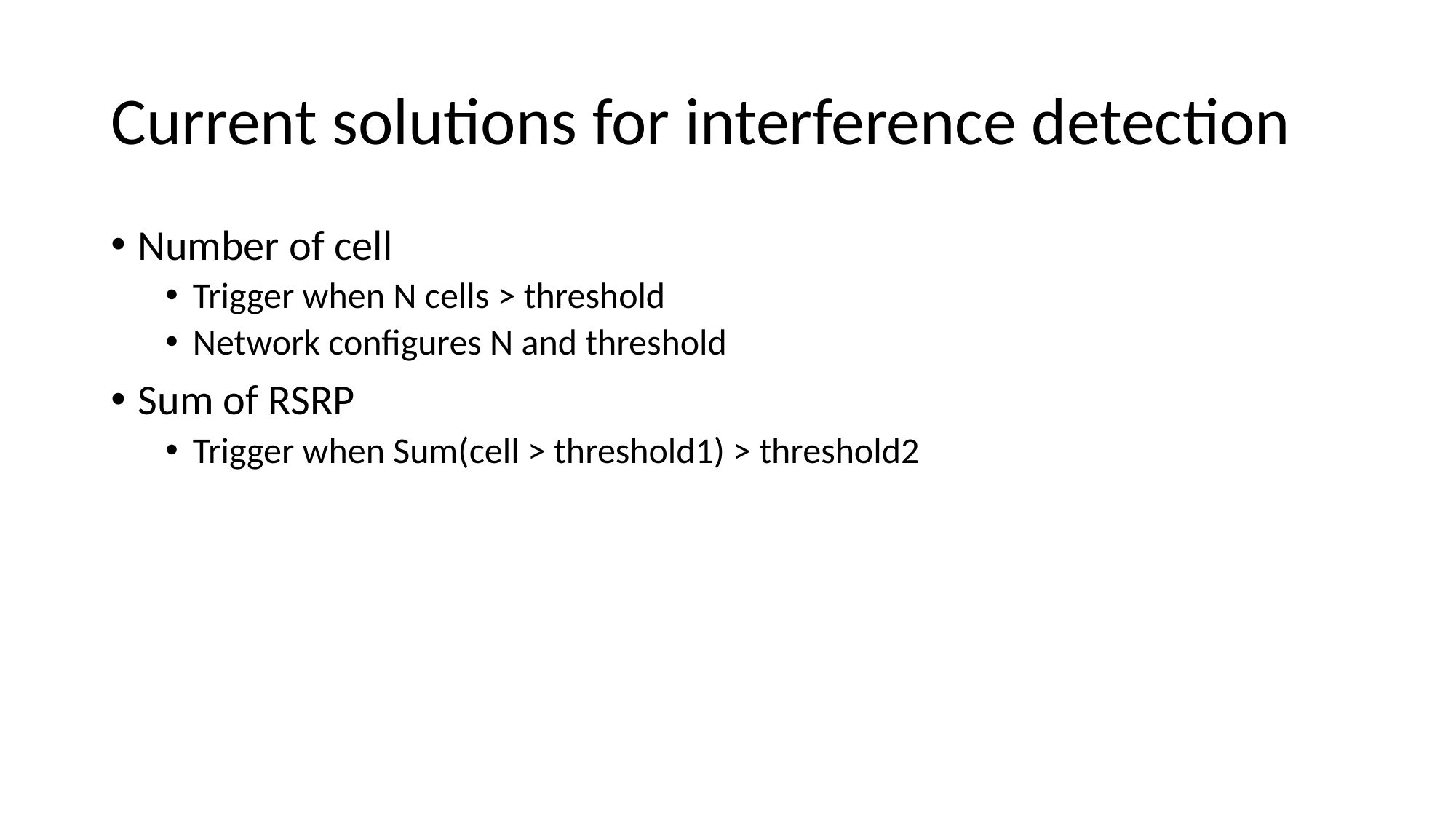

# Current solutions for interference detection
Number of cell
Trigger when N cells > threshold
Network configures N and threshold
Sum of RSRP
Trigger when Sum(cell > threshold1) > threshold2